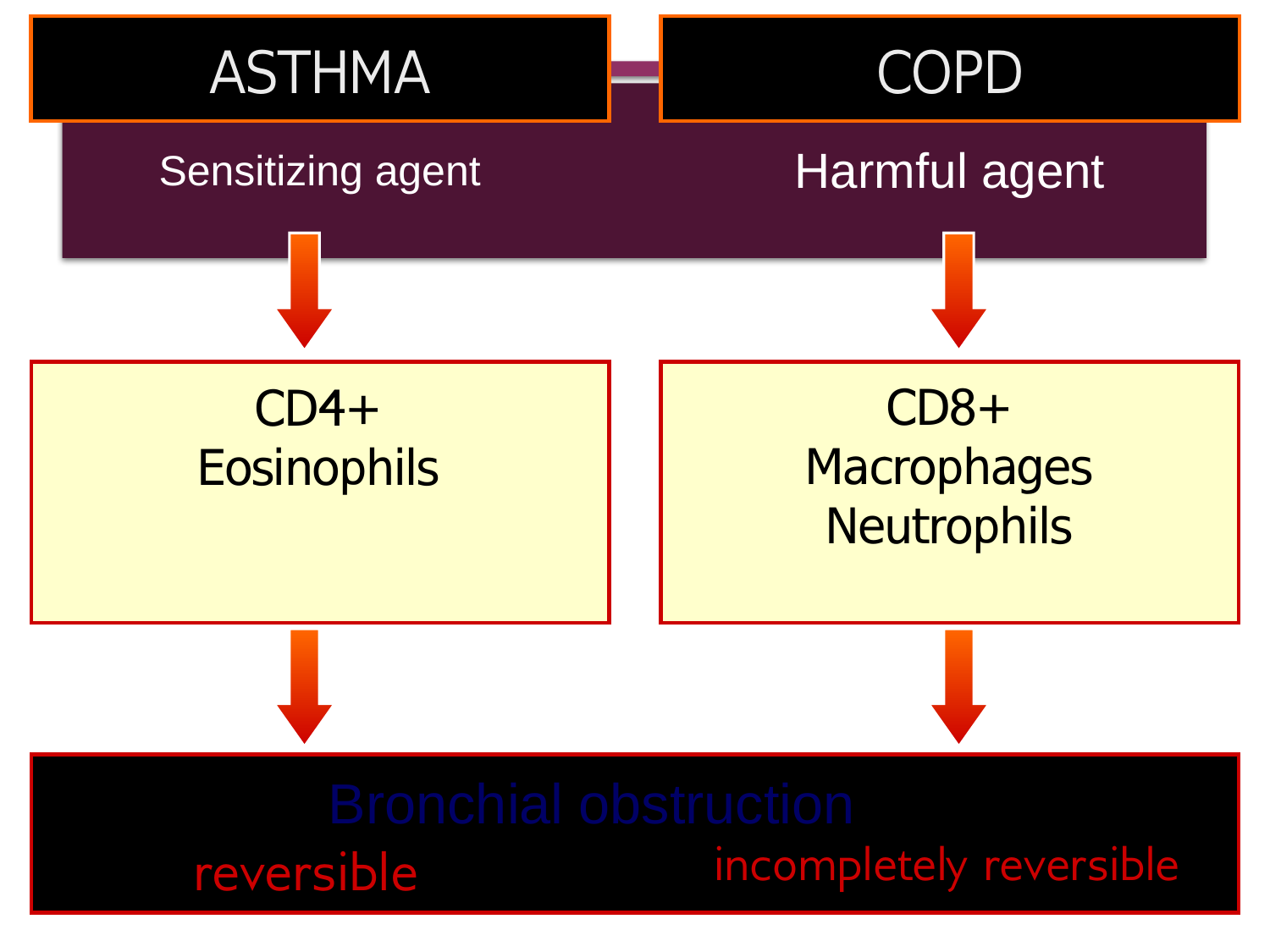

ASTHMA
COPD
Sensitizing agent
Harmful agent

CD8+
Macrophages
Neutrophils
CD4+
Eosinophils

Bronchial obstruction
incompletely reversible
reversible